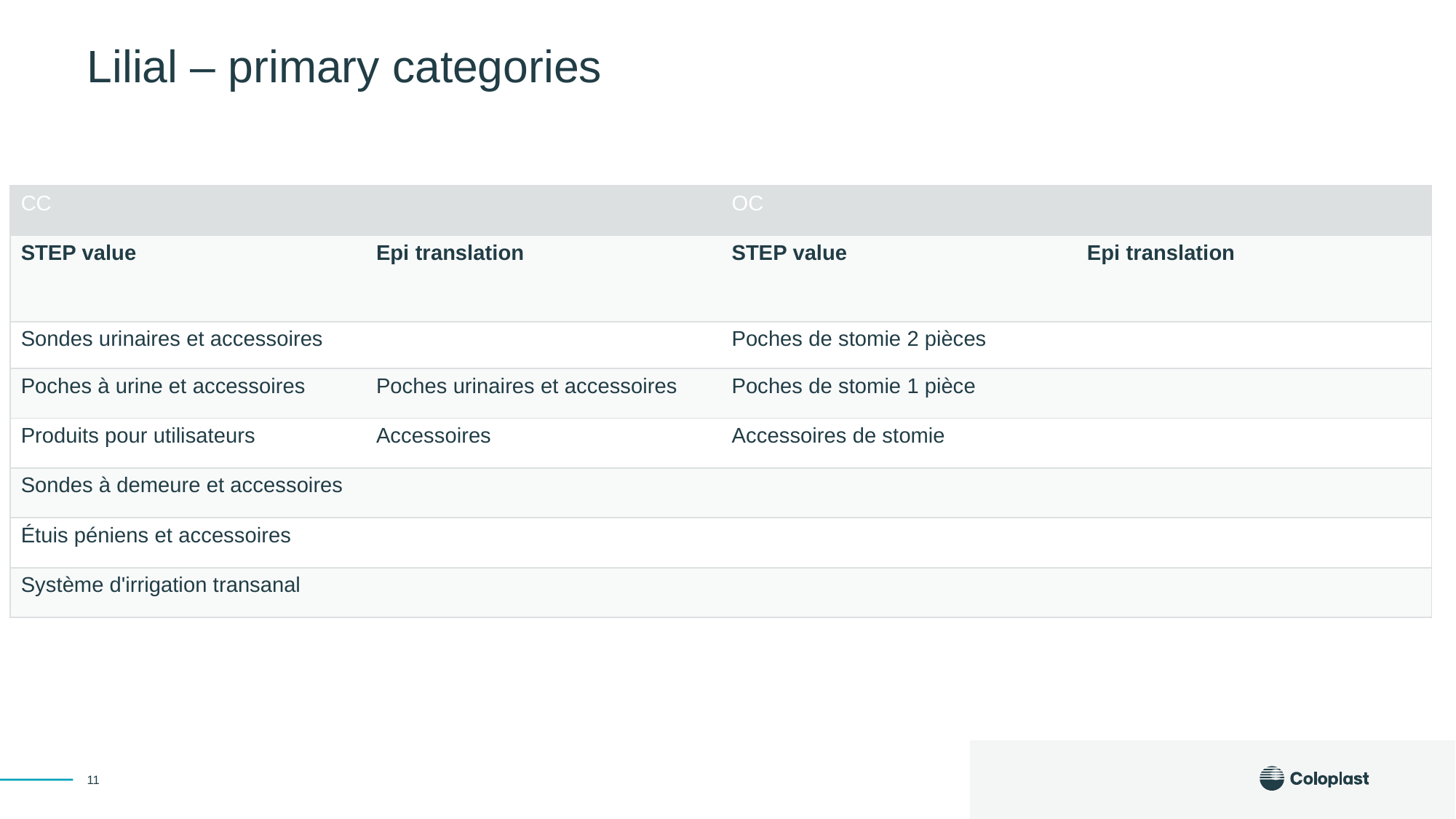

# Lilial – primary categories
| CC |  | OC |  |
| --- | --- | --- | --- |
| STEP value | Epi translation | STEP value | Epi translation |
| Sondes urinaires et accessoires |  | Poches de stomie 2 pièces |  |
| Poches à urine et accessoires | Poches urinaires et accessoires | Poches de stomie 1 pièce |  |
| Produits pour utilisateurs | Accessoires | Accessoires de stomie |  |
| Sondes à demeure et accessoires |  |  |  |
| Étuis péniens et accessoires |  |  |  |
| Système d'irrigation transanal |  |  |  |
11